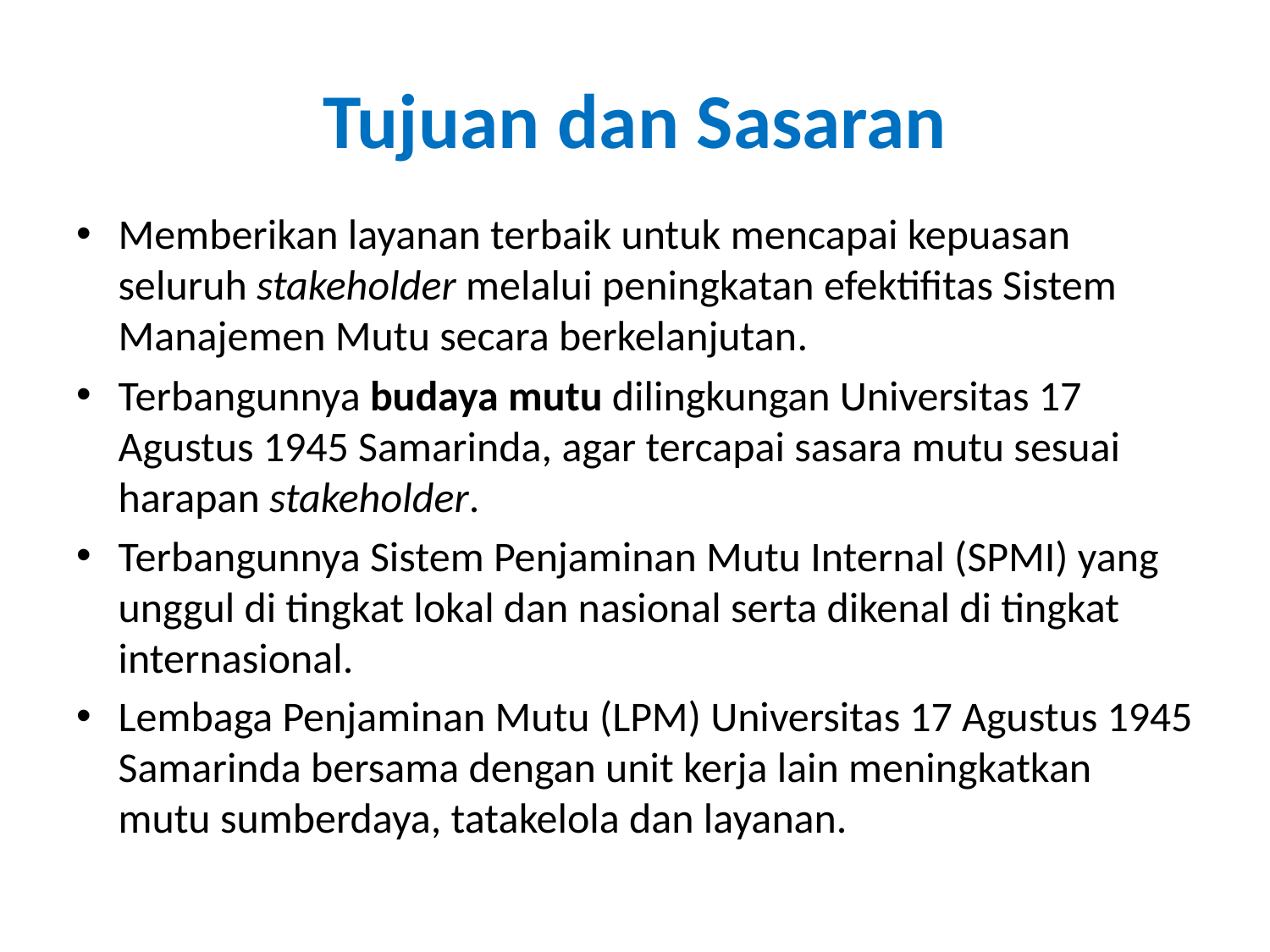

# Tujuan dan Sasaran
Memberikan layanan terbaik untuk mencapai kepuasan seluruh stakeholder melalui peningkatan efektifitas Sistem Manajemen Mutu secara berkelanjutan.
Terbangunnya budaya mutu dilingkungan Universitas 17 Agustus 1945 Samarinda, agar tercapai sasara mutu sesuai harapan stakeholder.
Terbangunnya Sistem Penjaminan Mutu Internal (SPMI) yang unggul di tingkat lokal dan nasional serta dikenal di tingkat internasional.
Lembaga Penjaminan Mutu (LPM) Universitas 17 Agustus 1945 Samarinda bersama dengan unit kerja lain meningkatkan mutu sumberdaya, tatakelola dan layanan.